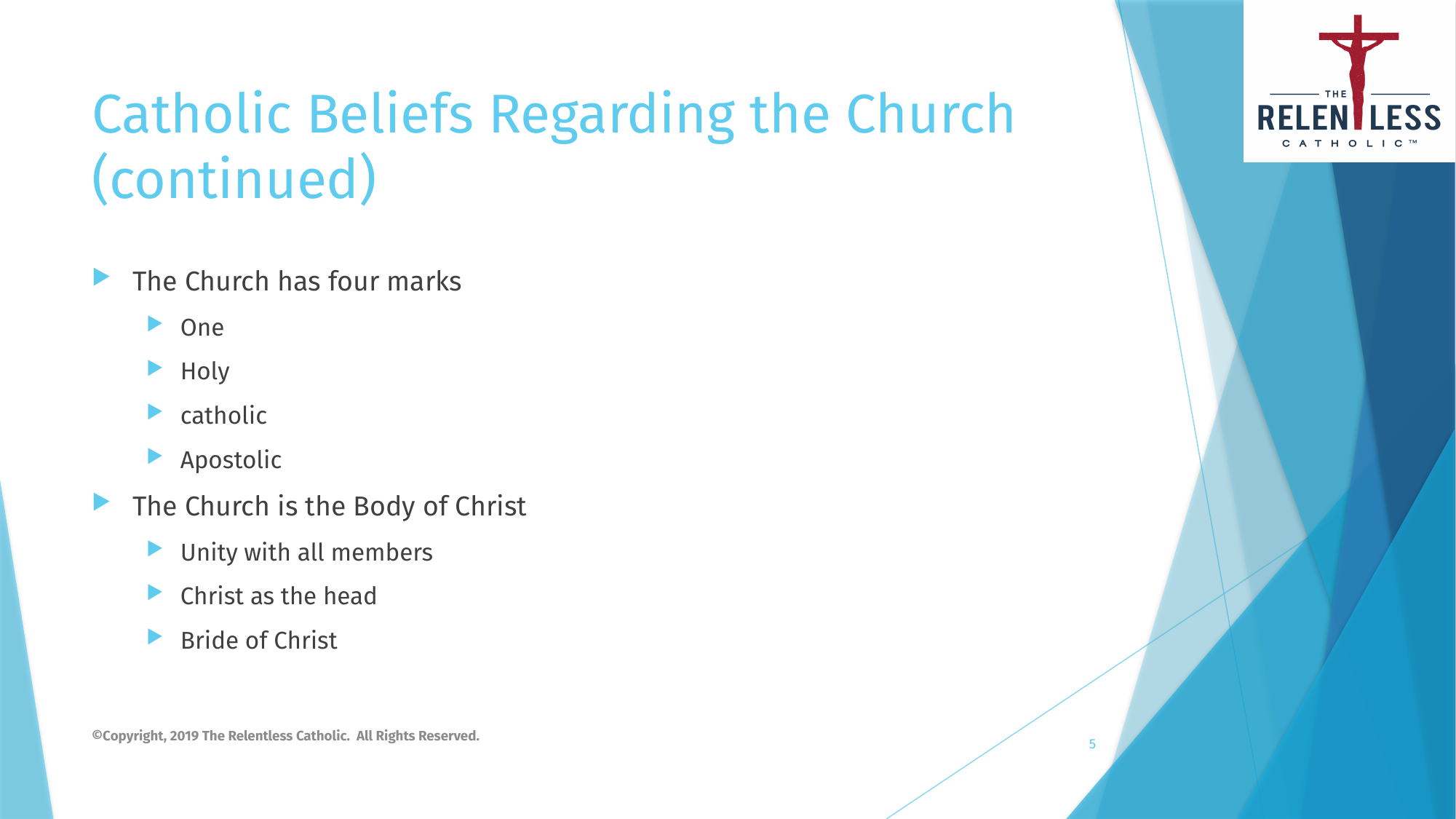

# Catholic Beliefs Regarding the Church (continued)
The Church has four marks
One
Holy
catholic
Apostolic
The Church is the Body of Christ
Unity with all members
Christ as the head
Bride of Christ

©Copyright, 2019 The Relentless Catholic.  All Rights Reserved.

5